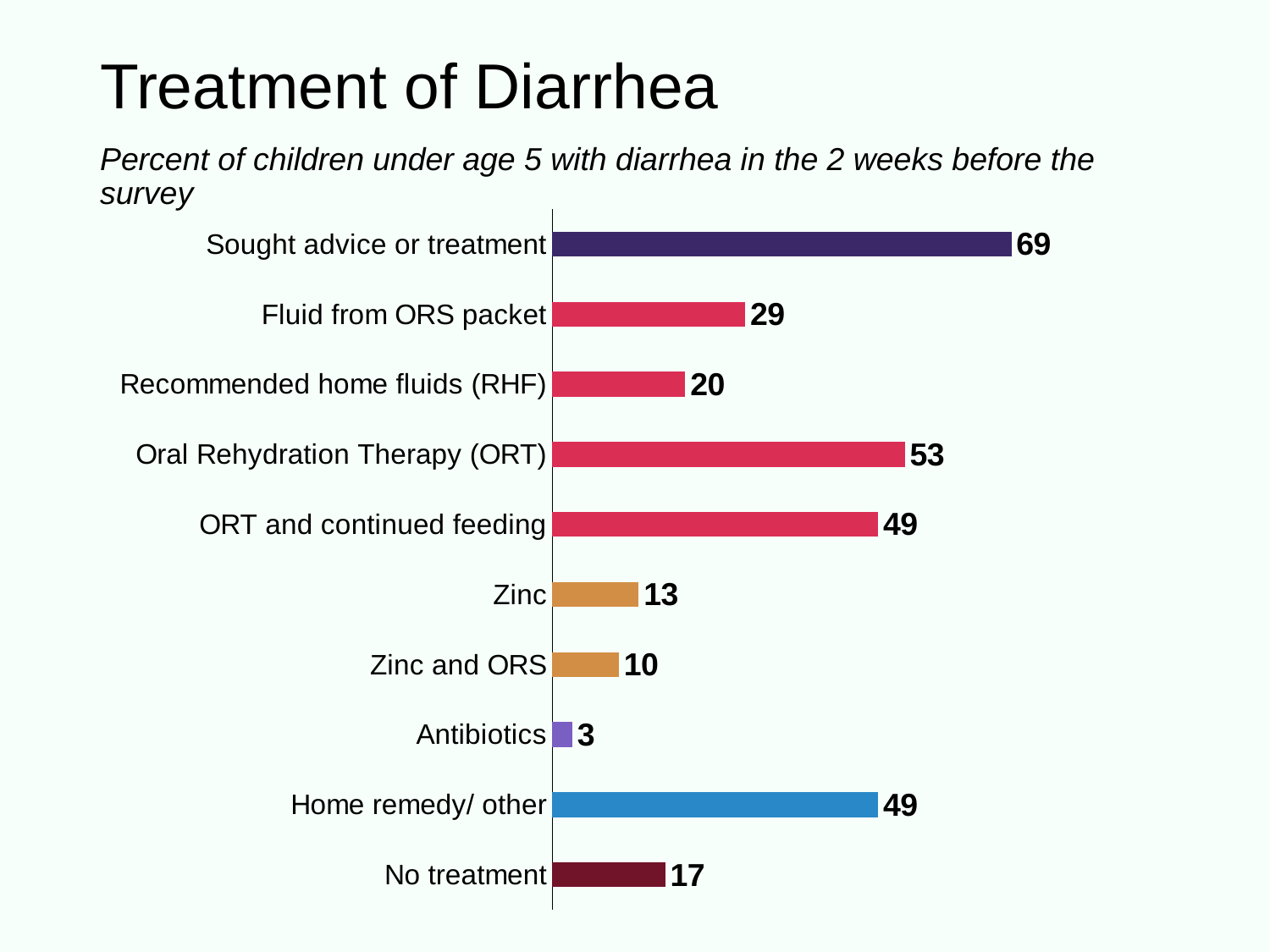

# Treatment of Diarrhea
Percent of children under age 5 with diarrhea in the 2 weeks before the survey

### Chart

| Category | Column3 |
|---|---|
| No treatment | 17.0 |
| Home remedy/ other | 49.0 |
| Antibiotics | 3.0 |
| Zinc and ORS | 10.0 |
| Zinc | 13.0 |
| ORT and continued feeding | 49.0 |
| Oral Rehydration Therapy (ORT) | 53.0 |
| Recommended home fluids (RHF) | 20.0 |
| Fluid from ORS packet | 29.0 |
| Sought advice or treatment | 69.0 |